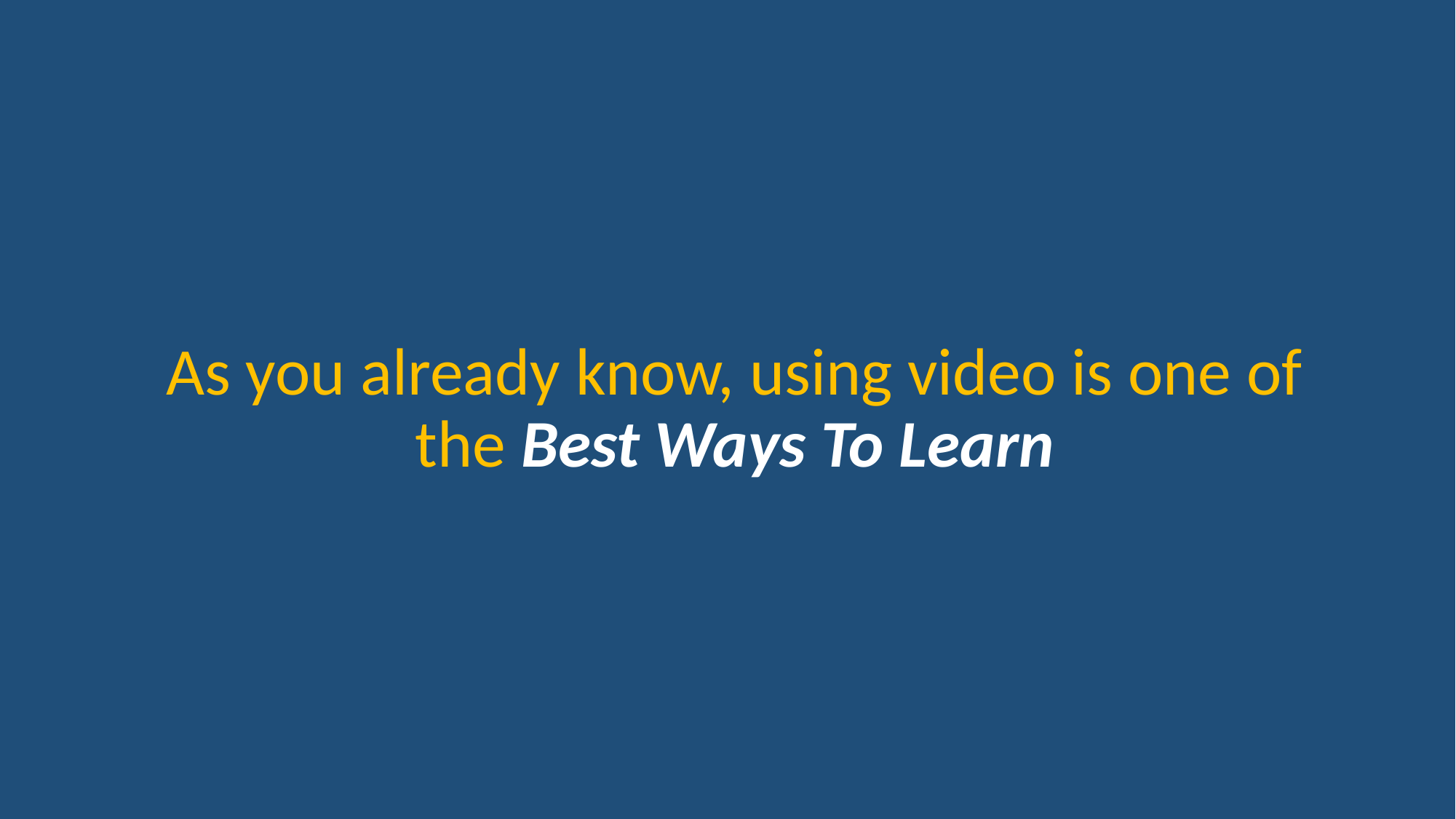

As you already know, using video is one of the Best Ways To Learn